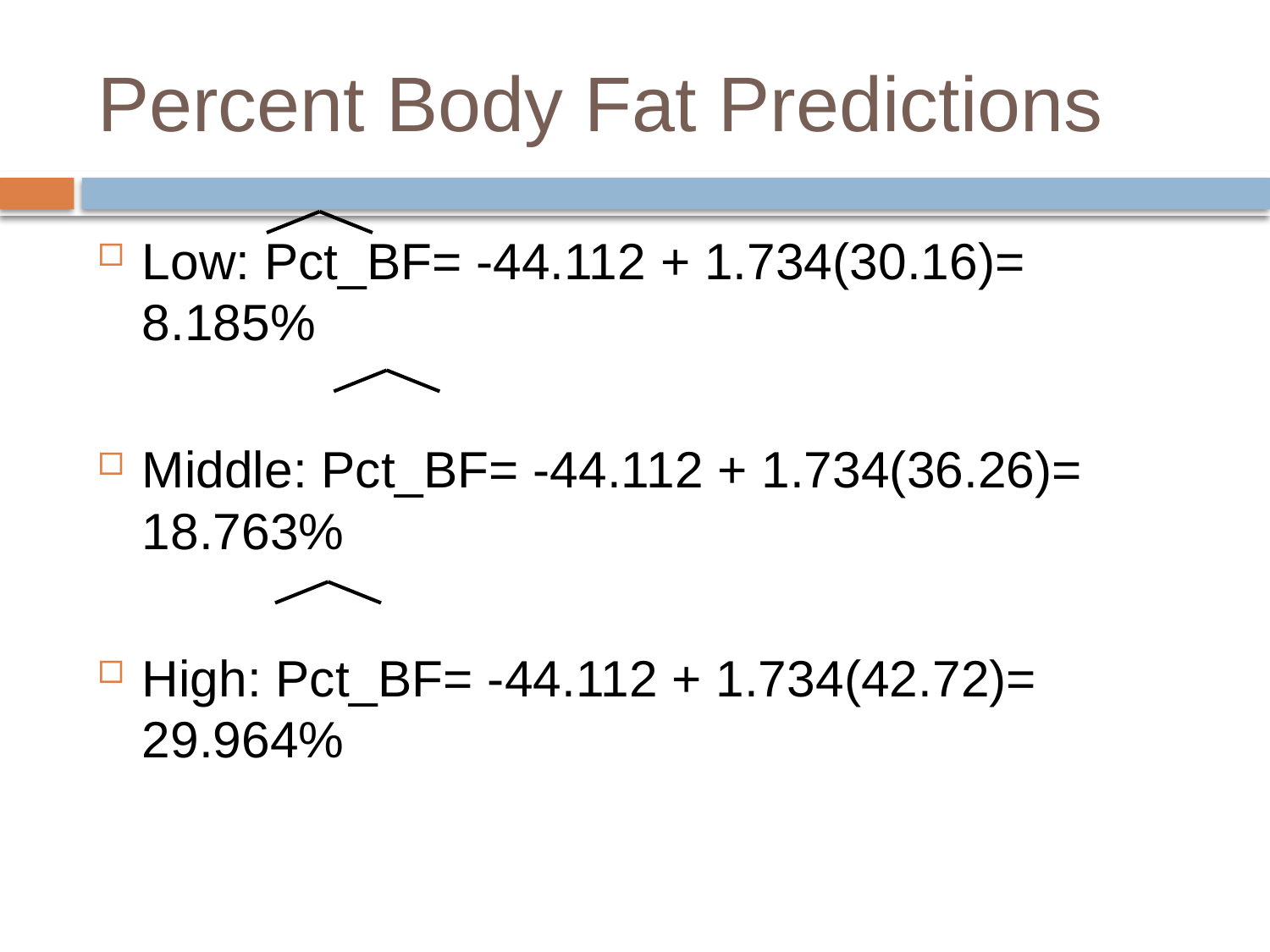

# Percent Body Fat Predictions
Low: Pct_BF= -44.112 + 1.734(30.16)= 8.185%

Middle: Pct_BF= -44.112 + 1.734(36.26)= 18.763%

High: Pct_BF= -44.112 + 1.734(42.72)= 29.964%